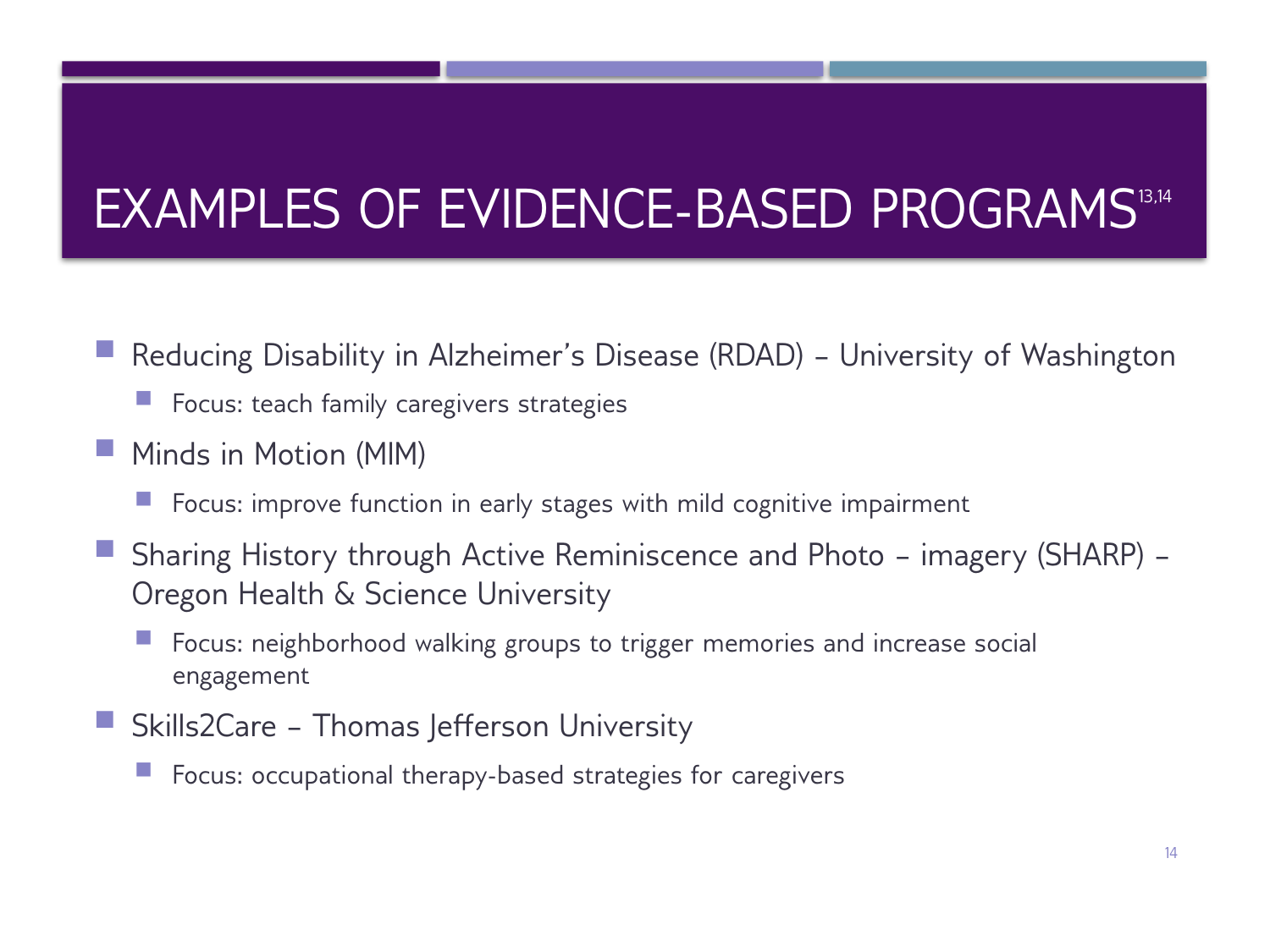

# Examples of Evidence-based Programs13,14
Reducing Disability in Alzheimer’s Disease (RDAD) – University of Washington
Focus: teach family caregivers strategies
Minds in Motion (MIM)
Focus: improve function in early stages with mild cognitive impairment
Sharing History through Active Reminiscence and Photo – imagery (SHARP) – Oregon Health & Science University
Focus: neighborhood walking groups to trigger memories and increase social engagement
Skills2Care – Thomas Jefferson University
Focus: occupational therapy-based strategies for caregivers
14